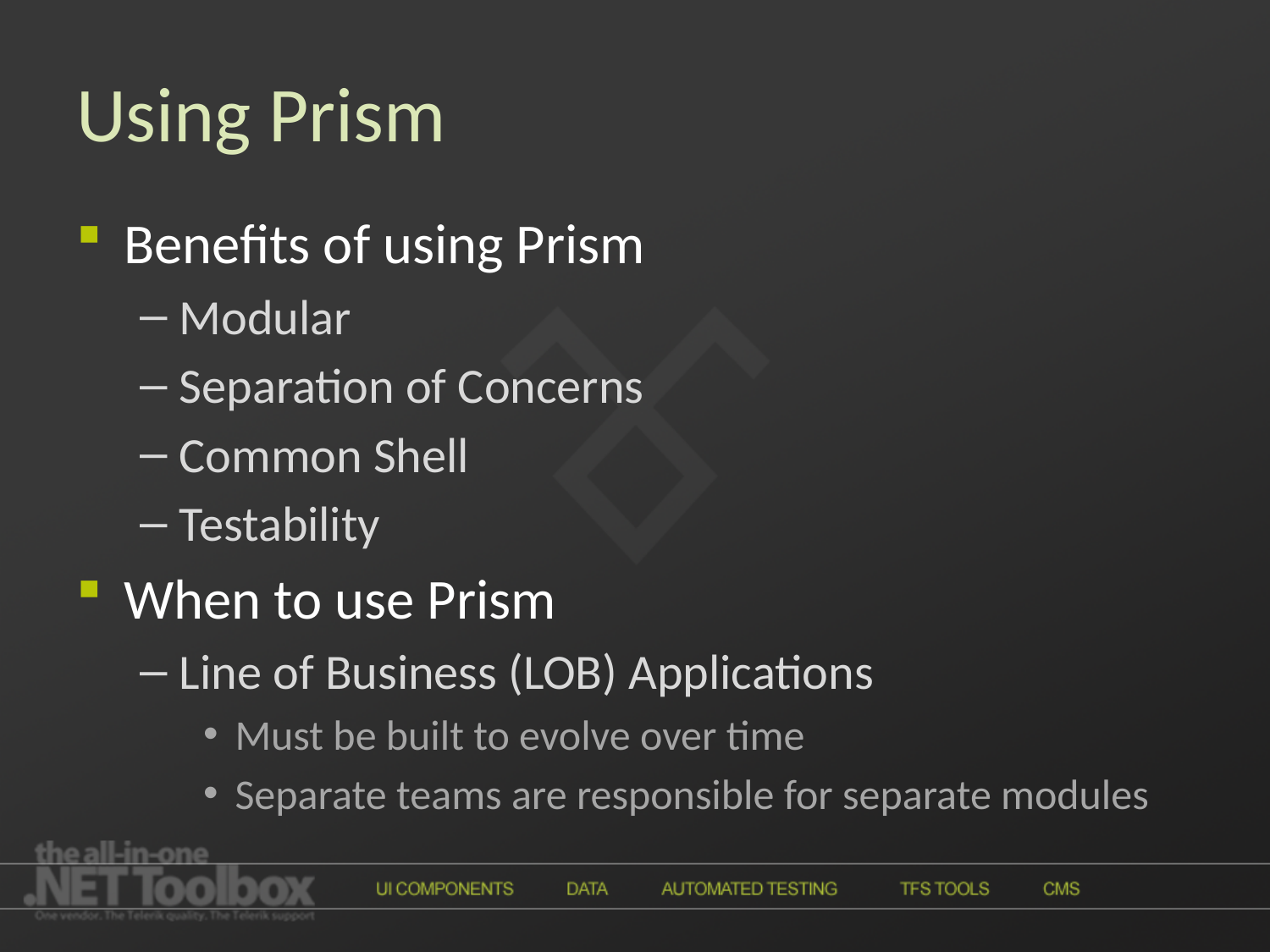

# Using Prism
Benefits of using Prism
Modular
Separation of Concerns
Common Shell
Testability
When to use Prism
Line of Business (LOB) Applications
Must be built to evolve over time
Separate teams are responsible for separate modules